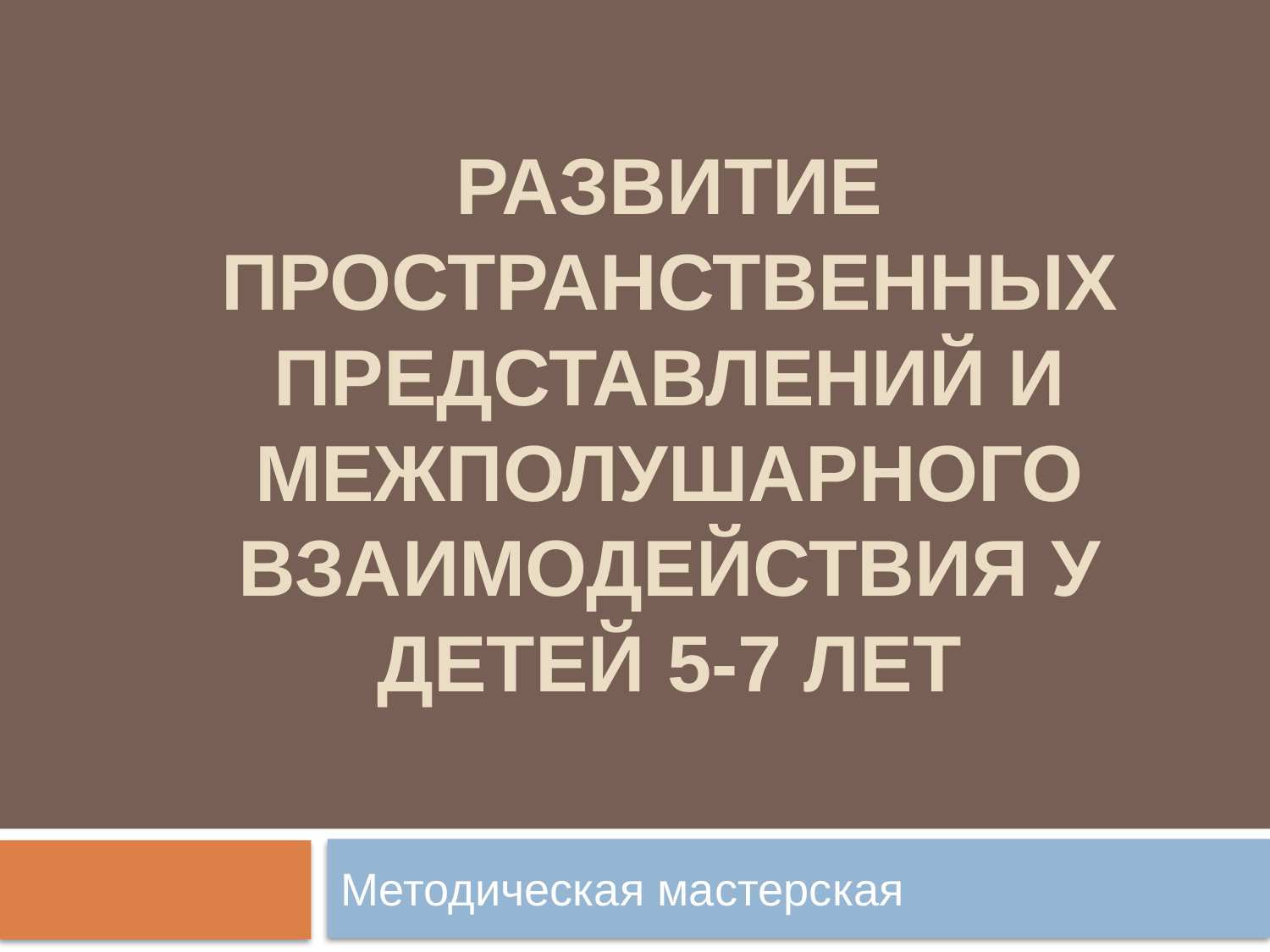

# Развитие пространственных представлений и межполушарного взаимодействия у детей 5-7 лет
Методическая мастерская